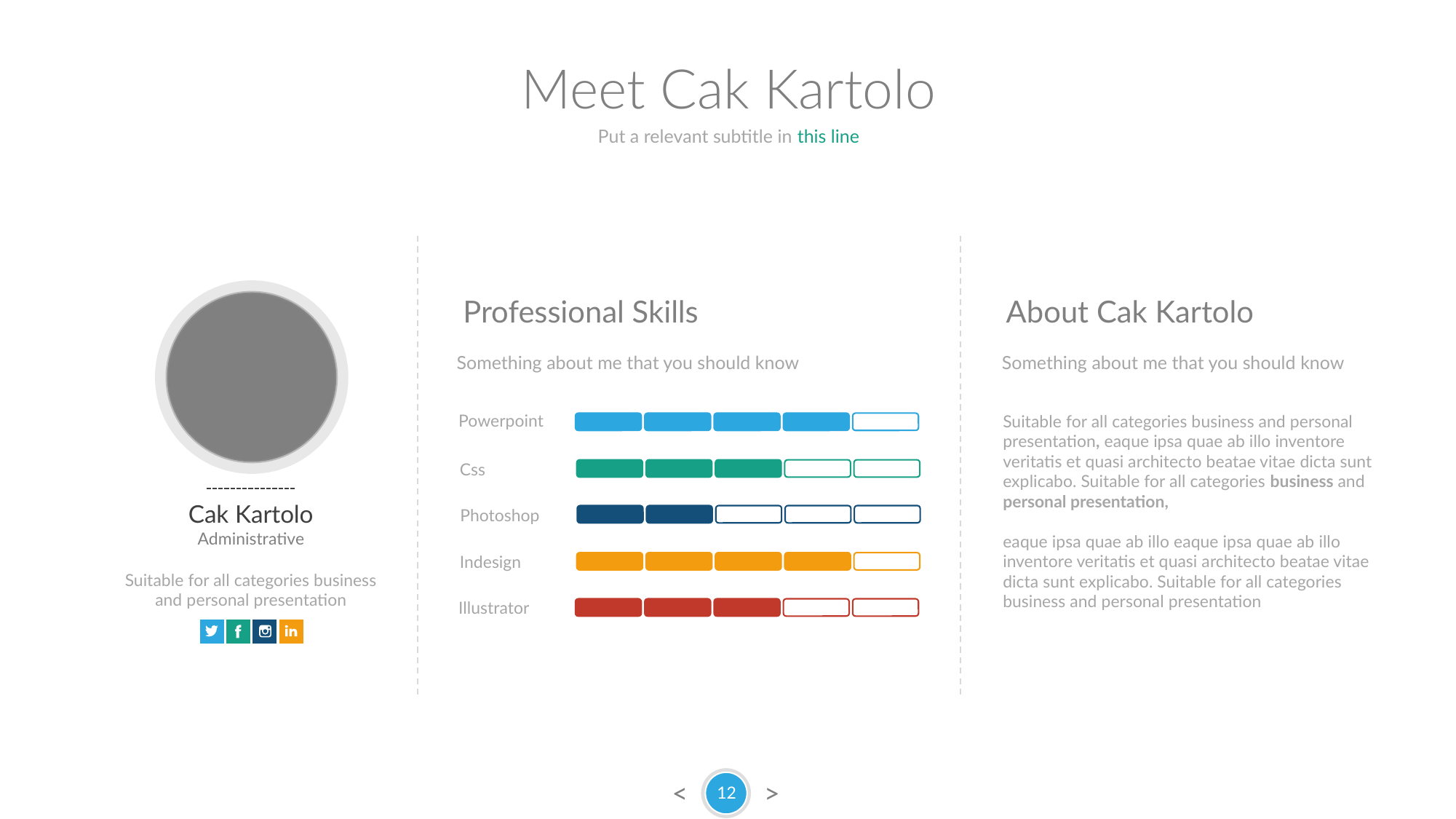

Meet Cak Kartolo
Put a relevant subtitle in this line

Professional Skills
About Cak Kartolo
Something about me that you should know
Something about me that you should know
Powerpoint
Suitable for all categories business and personal presentation, eaque ipsa quae ab illo inventore veritatis et quasi architecto beatae vitae dicta sunt explicabo. Suitable for all categories business and personal presentation,

eaque ipsa quae ab illo eaque ipsa quae ab illo inventore veritatis et quasi architecto beatae vitae dicta sunt explicabo. Suitable for all categories business and personal presentation

Css

Cak Kartolo
Administrative
Suitable for all categories business and personal presentation
Photoshop

Indesign

Illustrator

12